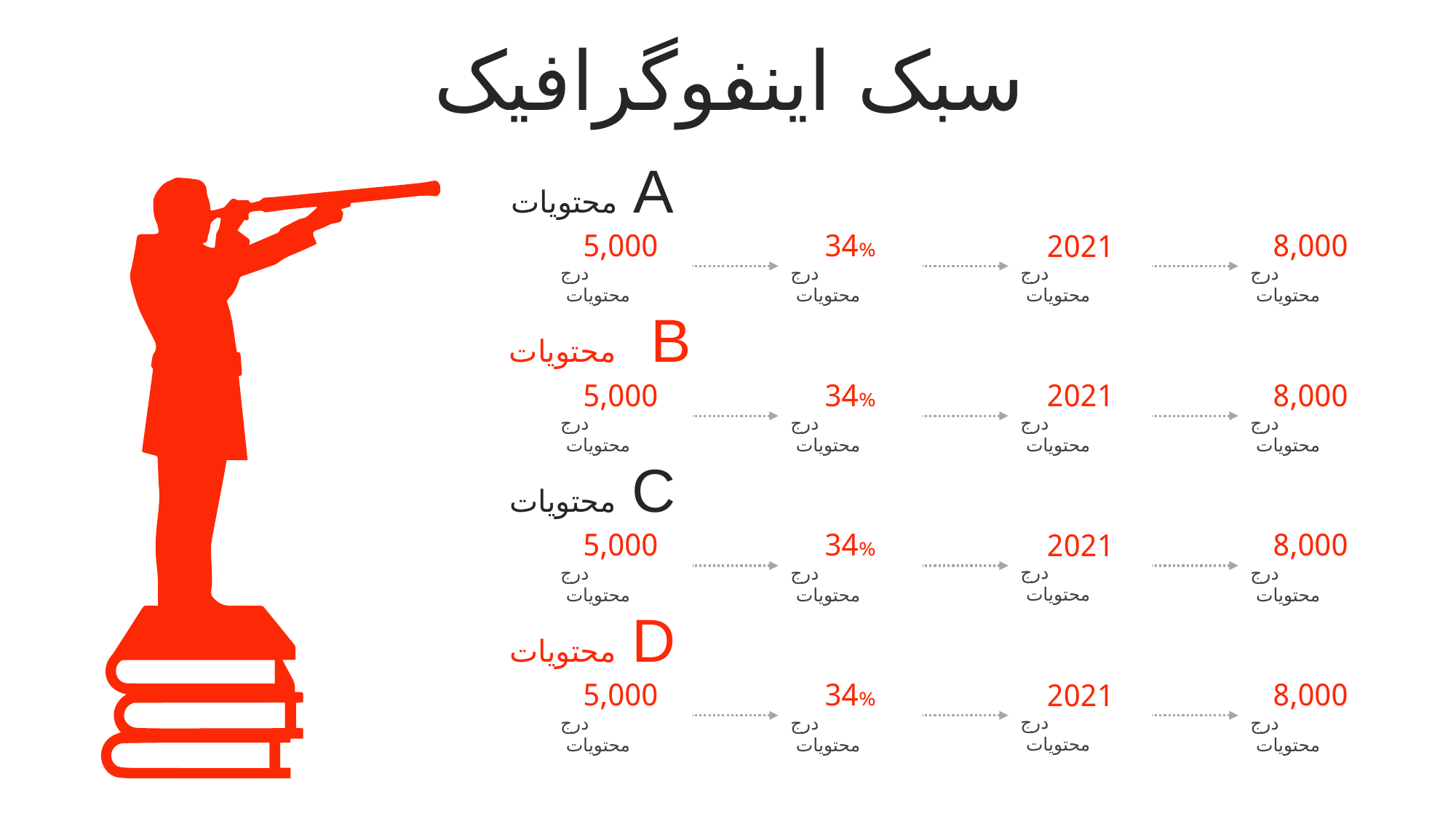

سبک اینفوگرافیک
 A محتویات

5,000
درج
محتویات
34%
درج
محتویات
8,000
درج
محتویات
2021
درج
محتویات
B  محتویات
5,000
درج
محتویات
34%
درج
محتویات
8,000
درج
محتویات
2021
درج
محتویات
 C محتویات
5,000
درج
محتویات
34%
درج
محتویات
8,000
درج
محتویات
2021
درج
محتویات
 D محتویات
5,000
درج
محتویات
34%
درج
محتویات
8,000
درج
محتویات
2021
درج
محتویات